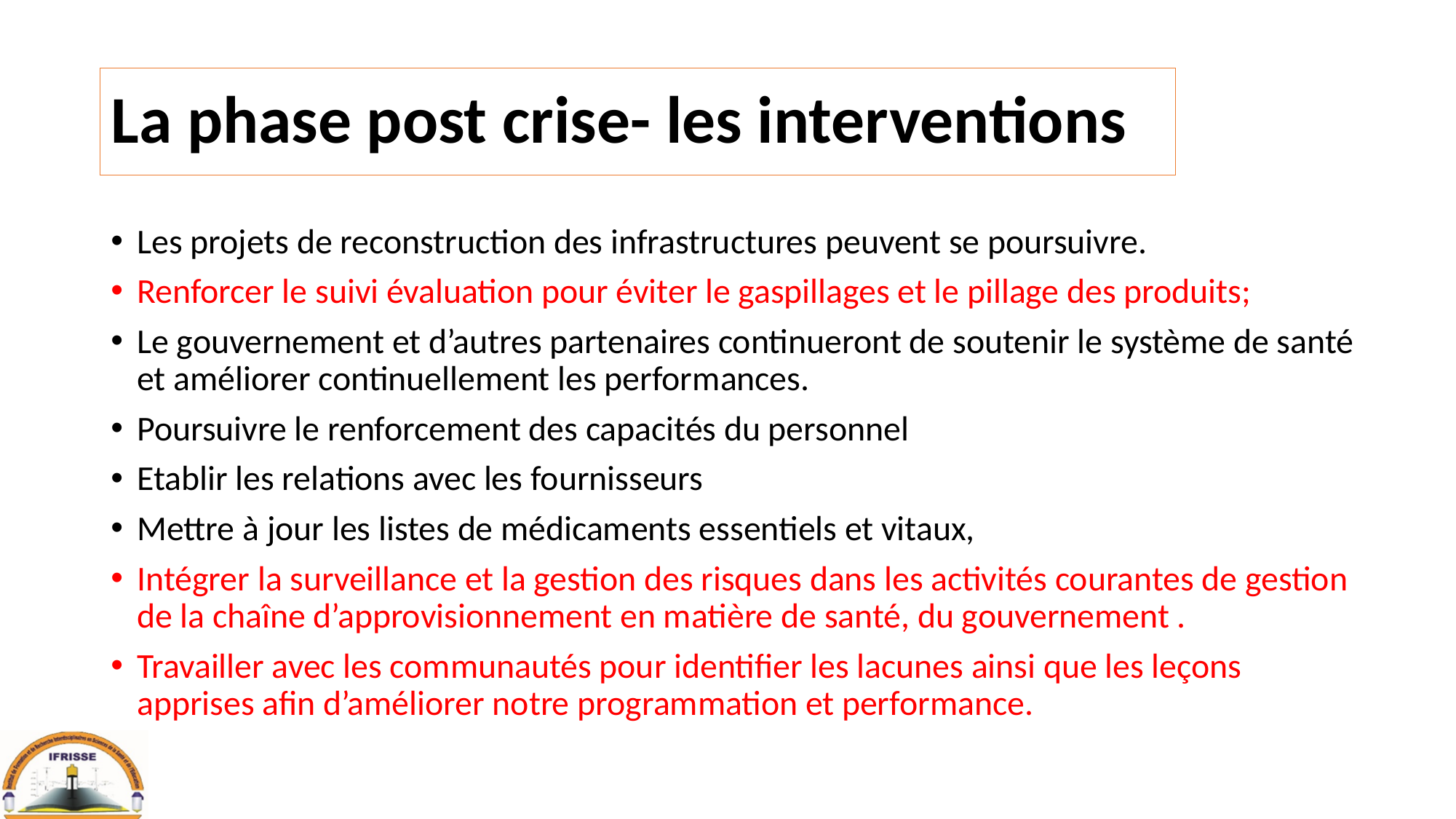

# La phase post crise- les interventions
Les projets de reconstruction des infrastructures peuvent se poursuivre.
Renforcer le suivi évaluation pour éviter le gaspillages et le pillage des produits;
Le gouvernement et d’autres partenaires continueront de soutenir le système de santé et améliorer continuellement les performances.
Poursuivre le renforcement des capacités du personnel
Etablir les relations avec les fournisseurs
Mettre à jour les listes de médicaments essentiels et vitaux,
Intégrer la surveillance et la gestion des risques dans les activités courantes de gestion de la chaîne d’approvisionnement en matière de santé, du gouvernement .
Travailler avec les communautés pour identifier les lacunes ainsi que les leçons apprises afin d’améliorer notre programmation et performance.